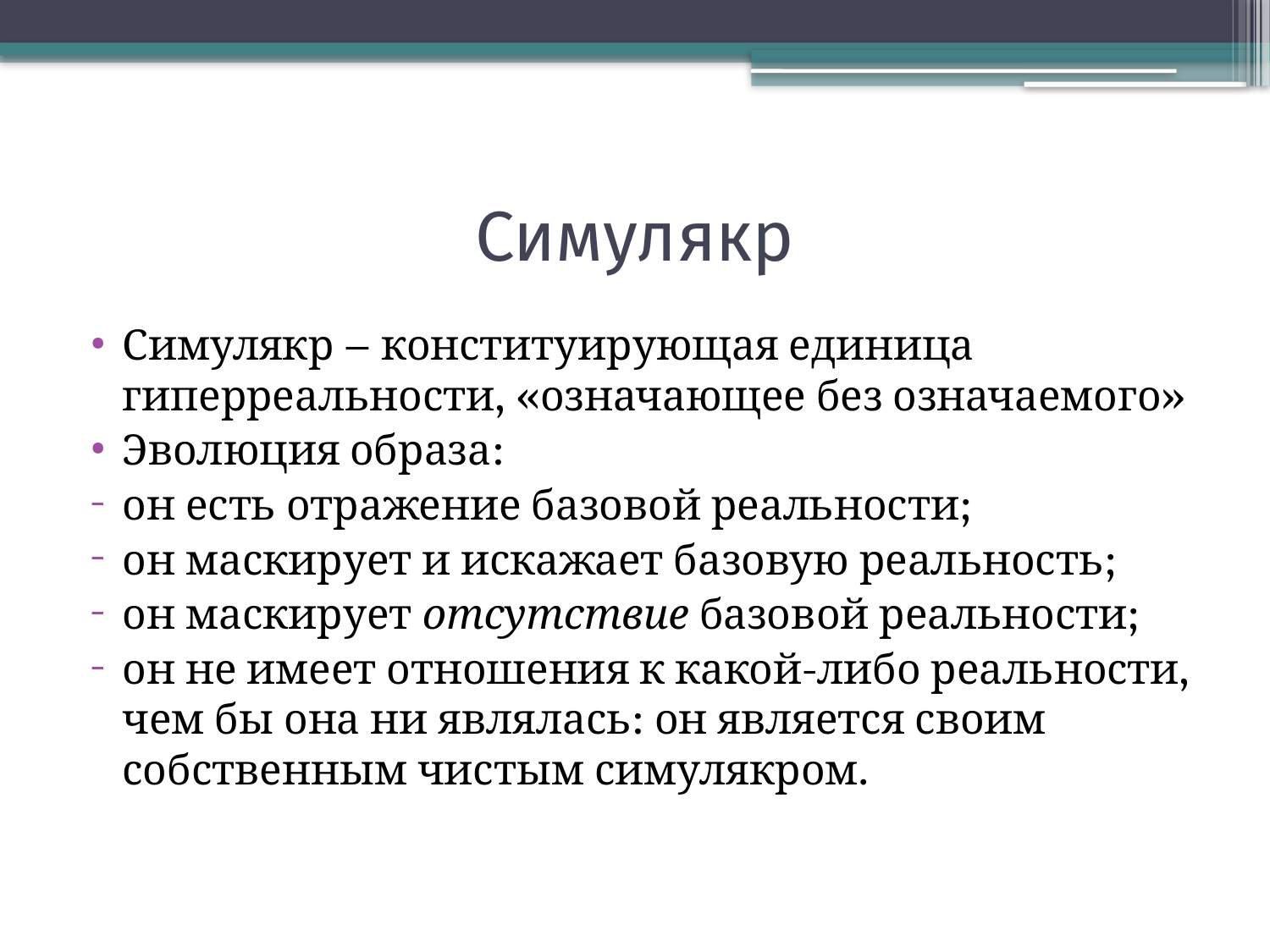

# Симулякр
Симулякр – конституирующая единица гиперреальности, «означающее без означаемого»
Эволюция образа:
он есть отражение базовой реальности;
он маскирует и искажает базовую реальность;
он маскирует отсутствие базовой реальности;
он не имеет отношения к какой-либо реальности, чем бы она ни являлась: он является своим собственным чистым симулякром.